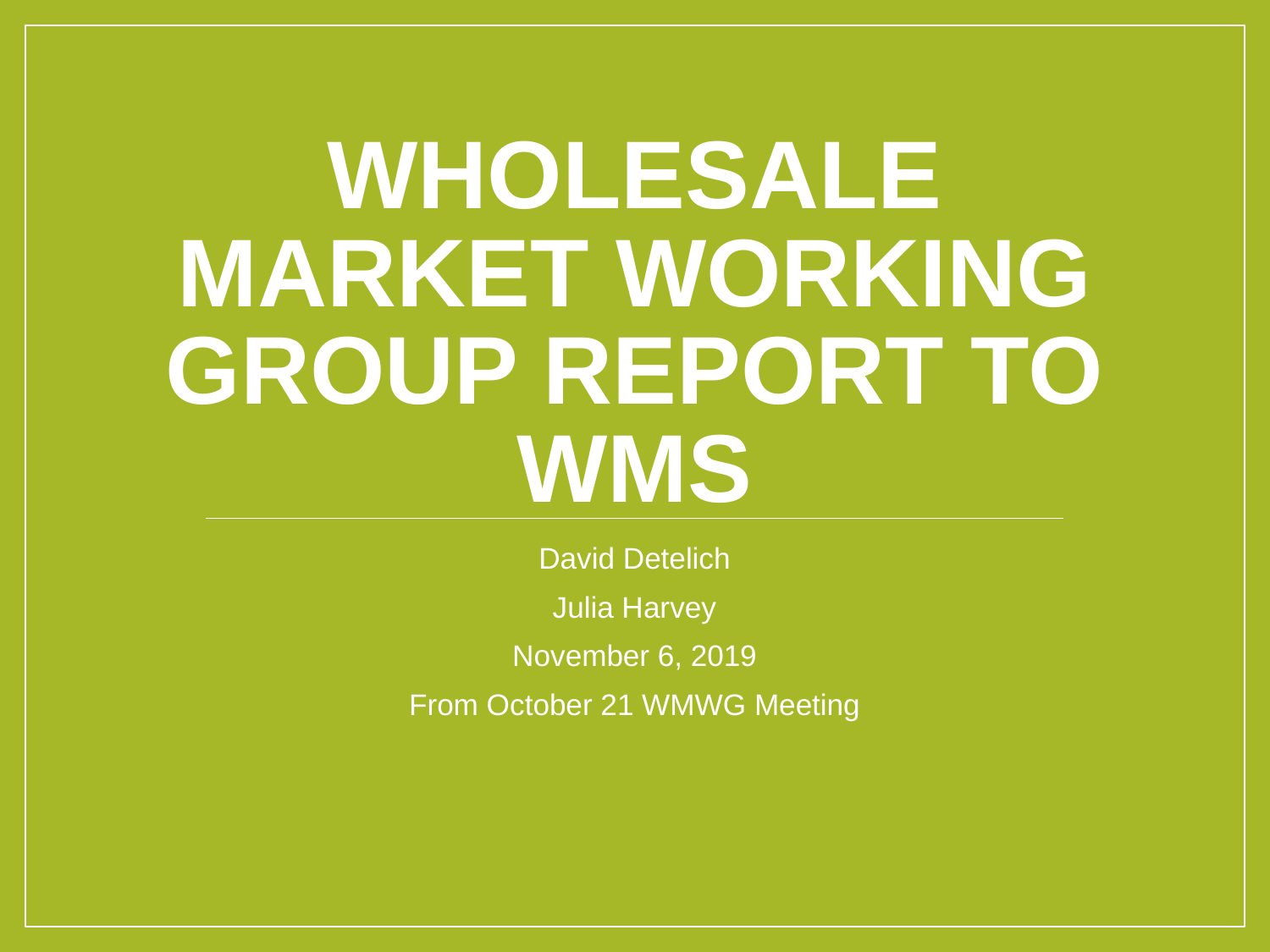

# Wholesale Market Working Group Report to WMS
David Detelich
Julia Harvey
November 6, 2019
From October 21 WMWG Meeting